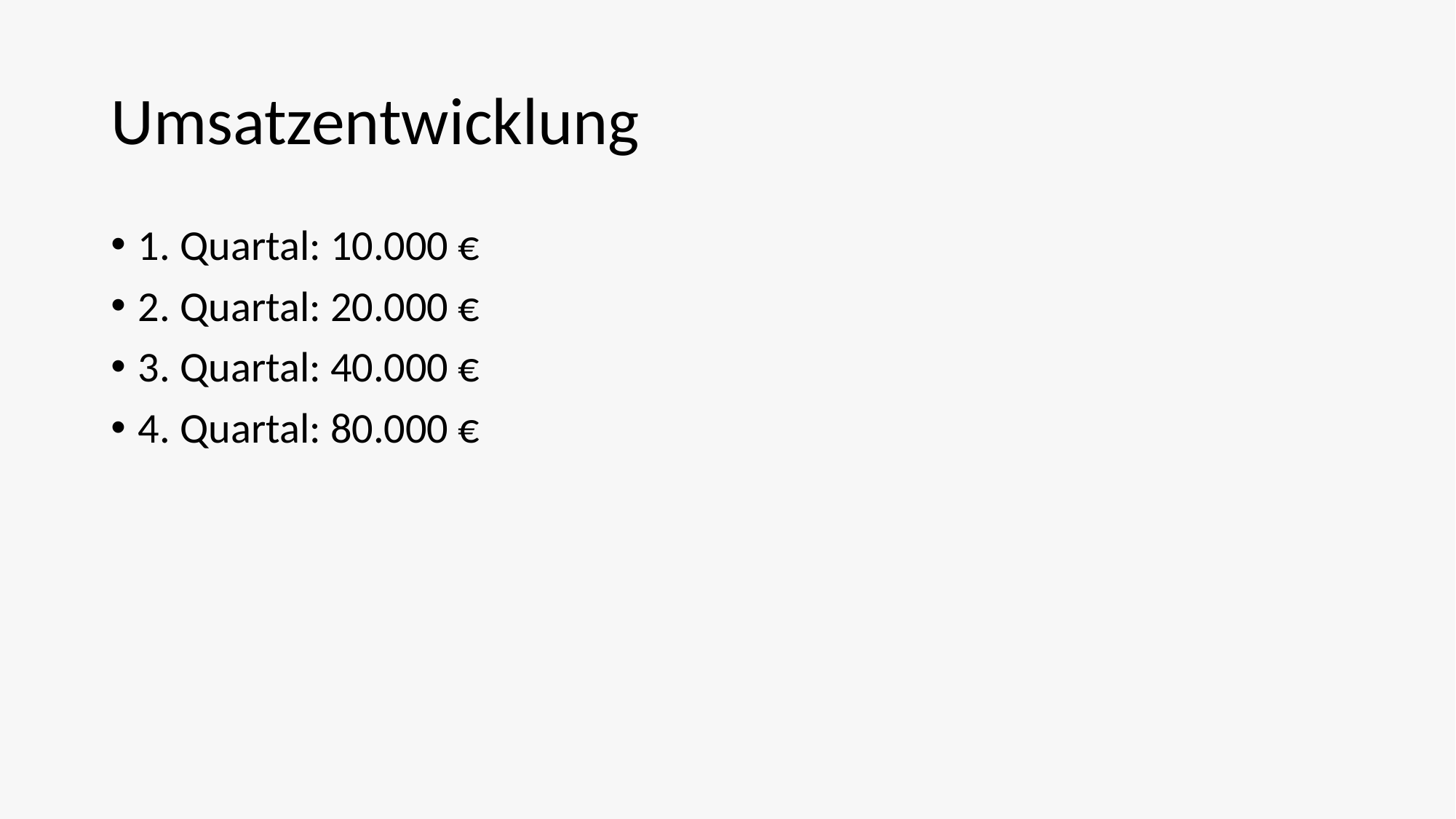

# Umsatzentwicklung
1. Quartal: 10.000 €
2. Quartal: 20.000 €
3. Quartal: 40.000 €
4. Quartal: 80.000 €